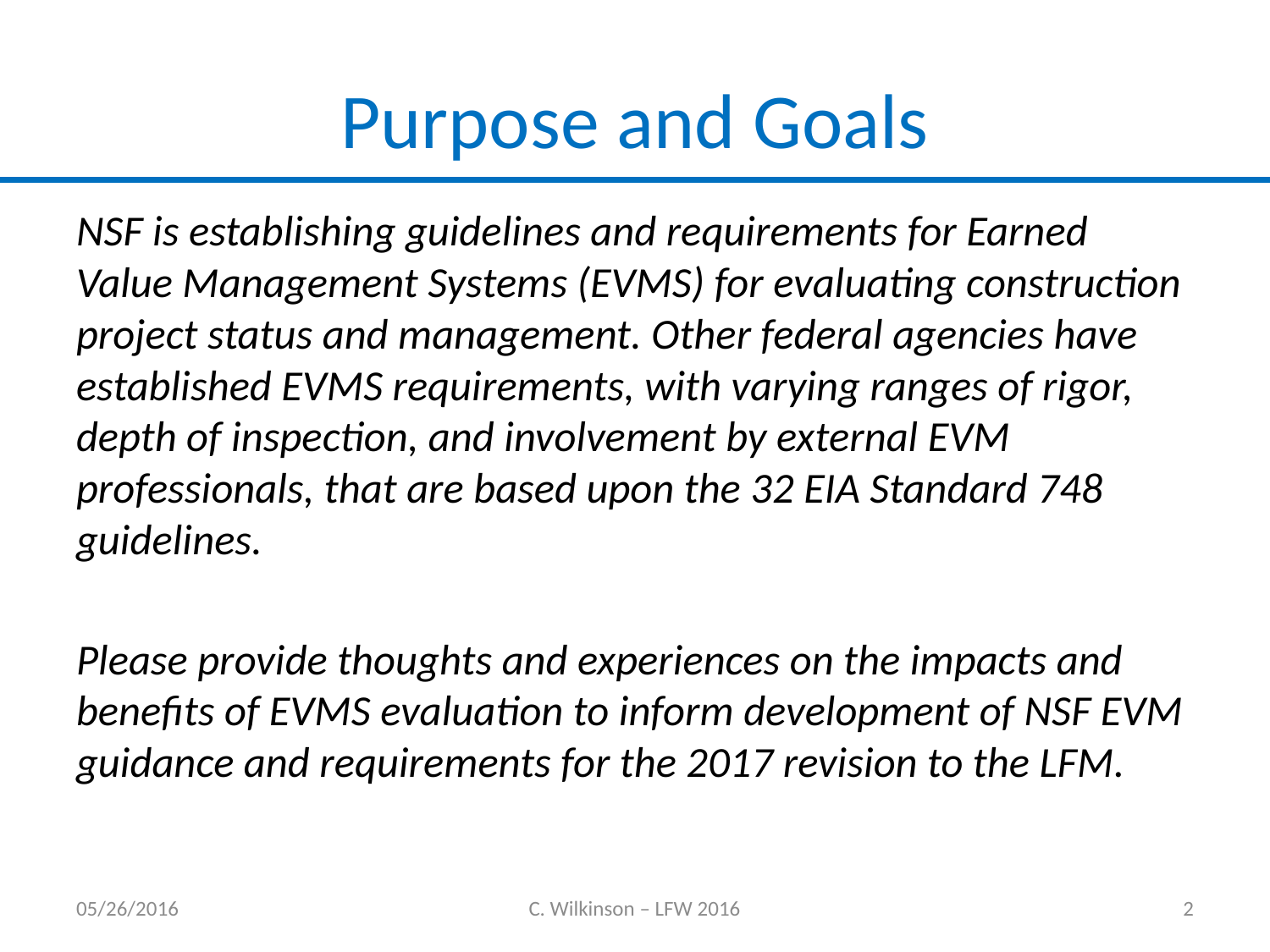

# Purpose and Goals
NSF is establishing guidelines and requirements for Earned Value Management Systems (EVMS) for evaluating construction project status and management. Other federal agencies have established EVMS requirements, with varying ranges of rigor, depth of inspection, and involvement by external EVM professionals, that are based upon the 32 EIA Standard 748 guidelines.

Please provide thoughts and experiences on the impacts and benefits of EVMS evaluation to inform development of NSF EVM guidance and requirements for the 2017 revision to the LFM.
05/26/2016
C. Wilkinson – LFW 2016
2